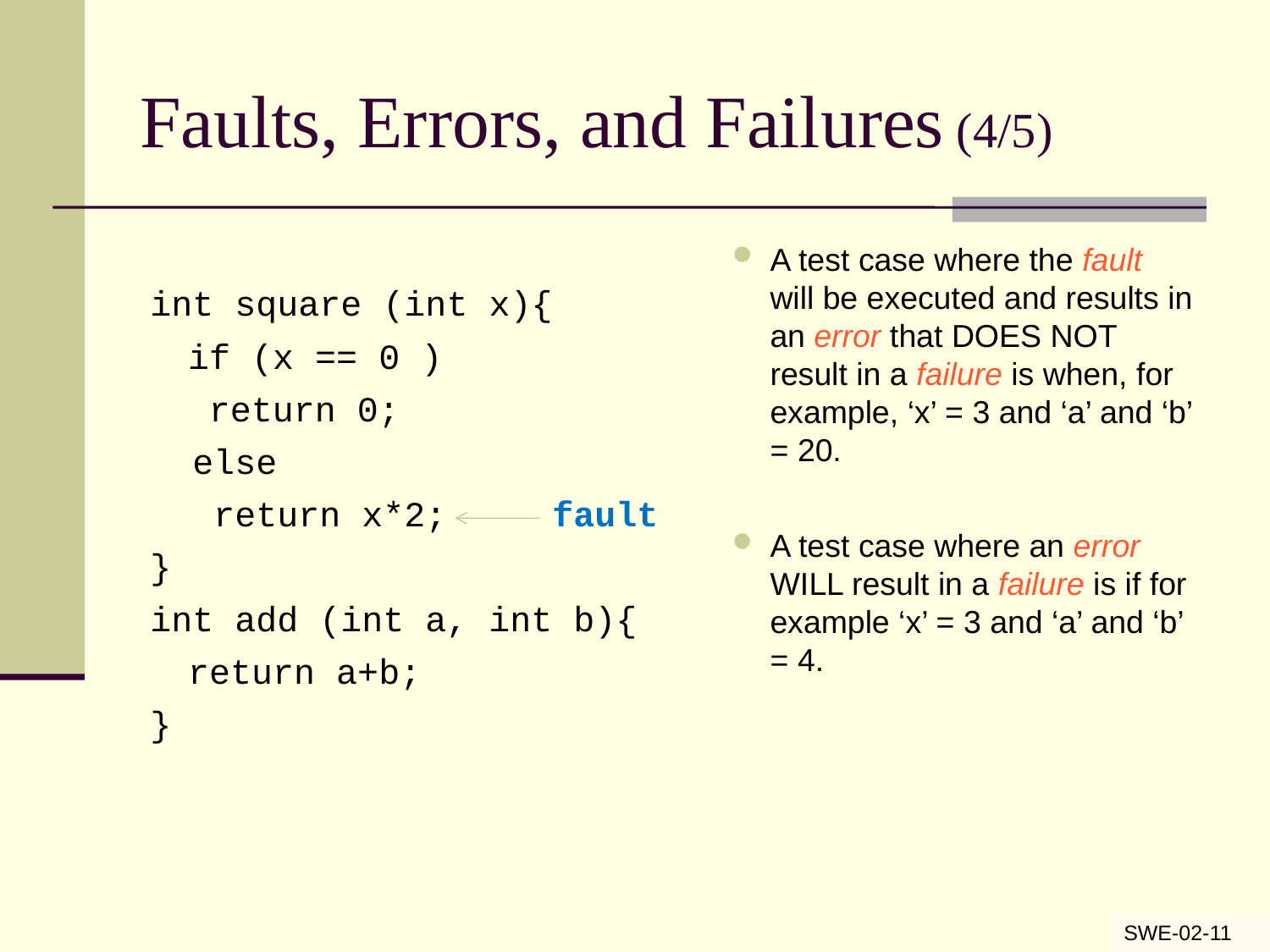

# Faults, Errors, and Failures (4/5)
A test case where the fault will be executed and results in an error that DOES NOT result in a failure is when, for example, ‘x’ = 3 and ‘a’ and ‘b’ = 20.

A test case where an error WILL result in a failure is if for example ‘x’ = 3 and ‘a’ and ‘b’ = 4.
int square (int x){
	if (x == 0 )
	 return 0;
  else
   return x*2;     fault
}
int add (int a, int b){
	return a+b;
}